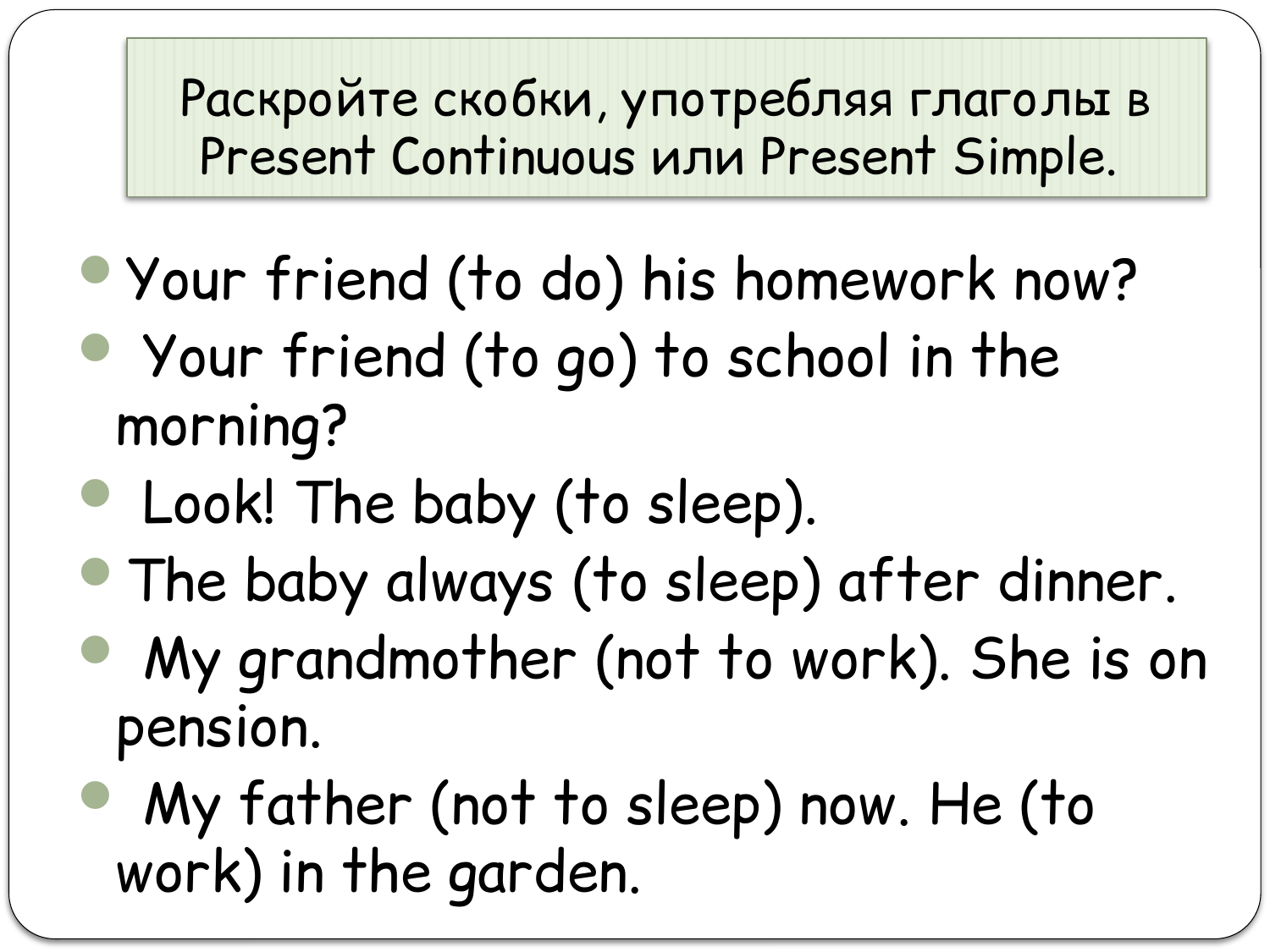

# Раскройте скобки, употребляя глаголы в Present Continuous или Present Simple.
Your friend (to do) his homework now?
 Your friend (to go) to school in the morning?
 Look! The baby (to sleep).
The baby always (to sleep) after dinner.
 My grandmother (not to work). She is on pension.
 My father (not to sleep) now. He (to work) in the garden.